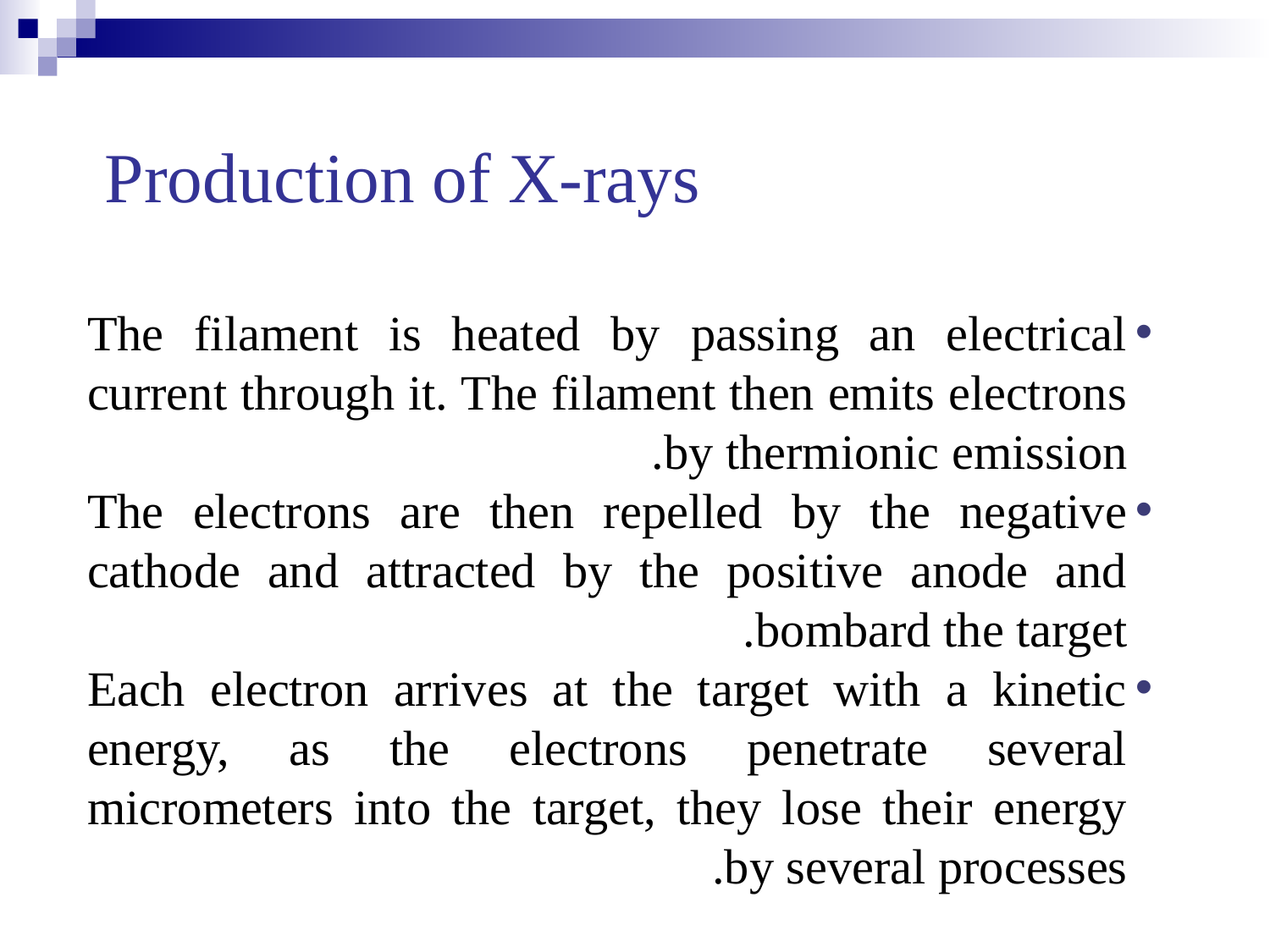

Production of X-rays

The filament is heated by passing an electrical current through it. The filament then emits electrons by thermionic emission.
The electrons are then repelled by the negative cathode and attracted by the positive anode and bombard the target.
Each electron arrives at the target with a kinetic energy, as the electrons penetrate several micrometers into the target, they lose their energy by several processes.